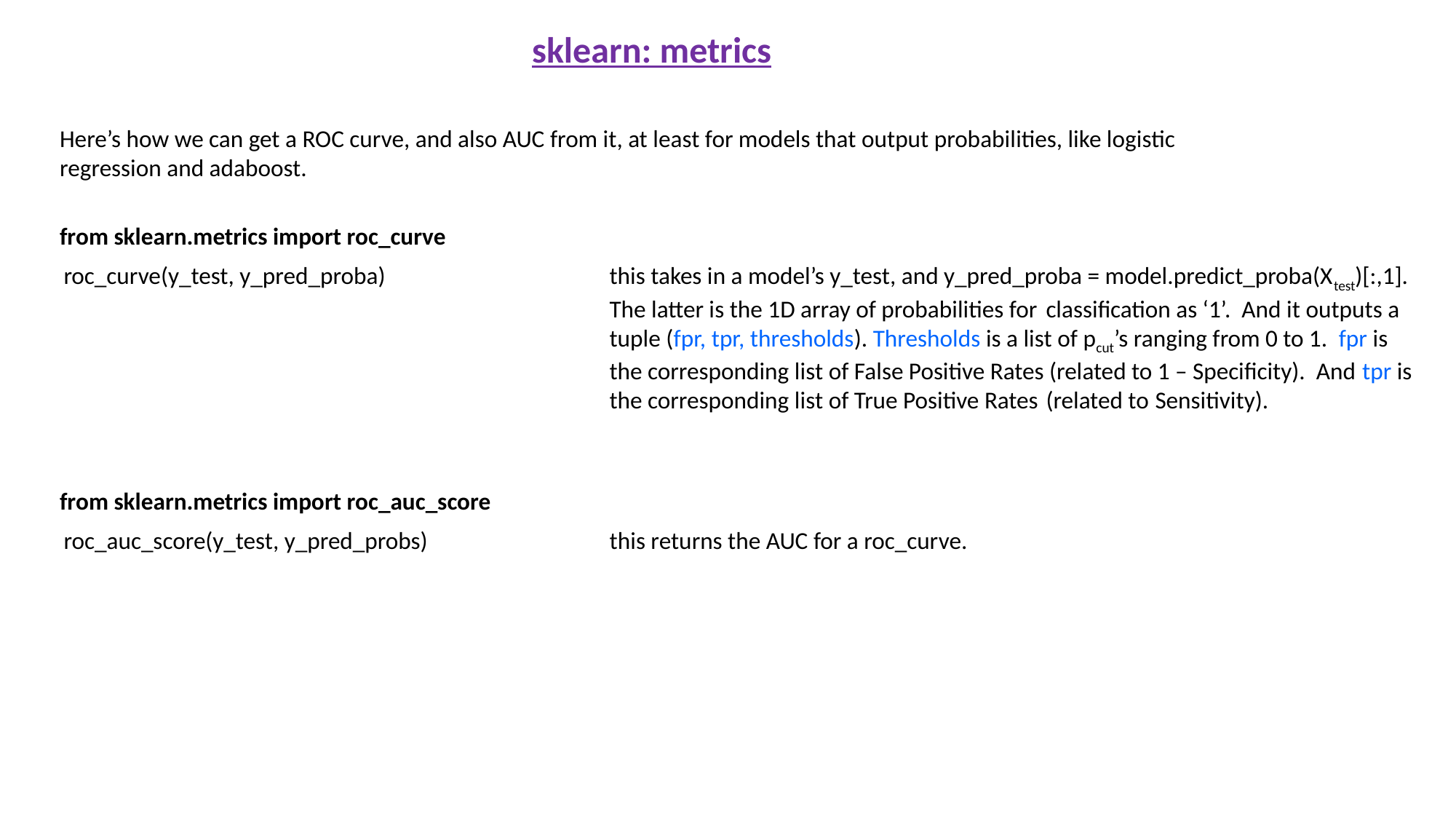

sklearn: metrics
Here’s how we can get a ROC curve, and also AUC from it, at least for models that output probabilities, like logistic regression and adaboost.
from sklearn.metrics import roc_curve
roc_curve(y_test, y_pred_proba)			this takes in a model’s y_test, and y_pred_proba = model.predict_proba(Xtest)[:,1].
					The latter is the 1D array of probabilities for 	classification as ‘1’.  And it outputs a
					tuple (fpr, tpr, thresholds). Thresholds is a list of pcut’s ranging from 0 to 1.  fpr is
					the corresponding list of False Positive Rates (related to 1 – Specificity).  And tpr is
					the corresponding list of True Positive Rates 	(related to 	Sensitivity).
from sklearn.metrics import roc_auc_score
roc_auc_score(y_test, y_pred_probs)		this returns the AUC for a roc_curve.